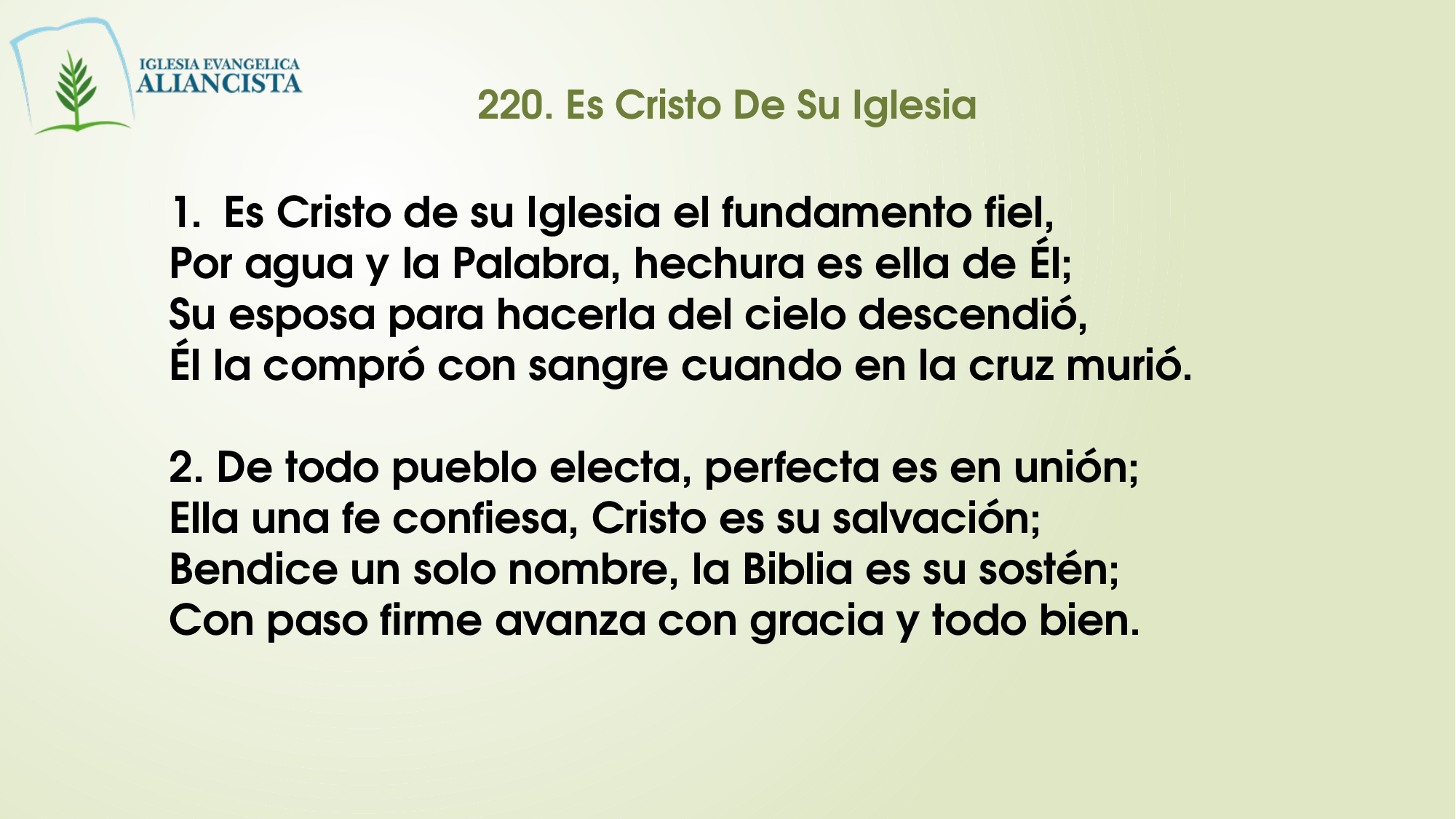

220. Es Cristo De Su Iglesia
Es Cristo de su Iglesia el fundamento fiel,
Por agua y la Palabra, hechura es ella de Él;
Su esposa para hacerla del cielo descendió,
Él la compró con sangre cuando en la cruz murió.

2. De todo pueblo electa, perfecta es en unión;
Ella una fe confiesa, Cristo es su salvación;
Bendice un solo nombre, la Biblia es su sostén;
Con paso firme avanza con gracia y todo bien.